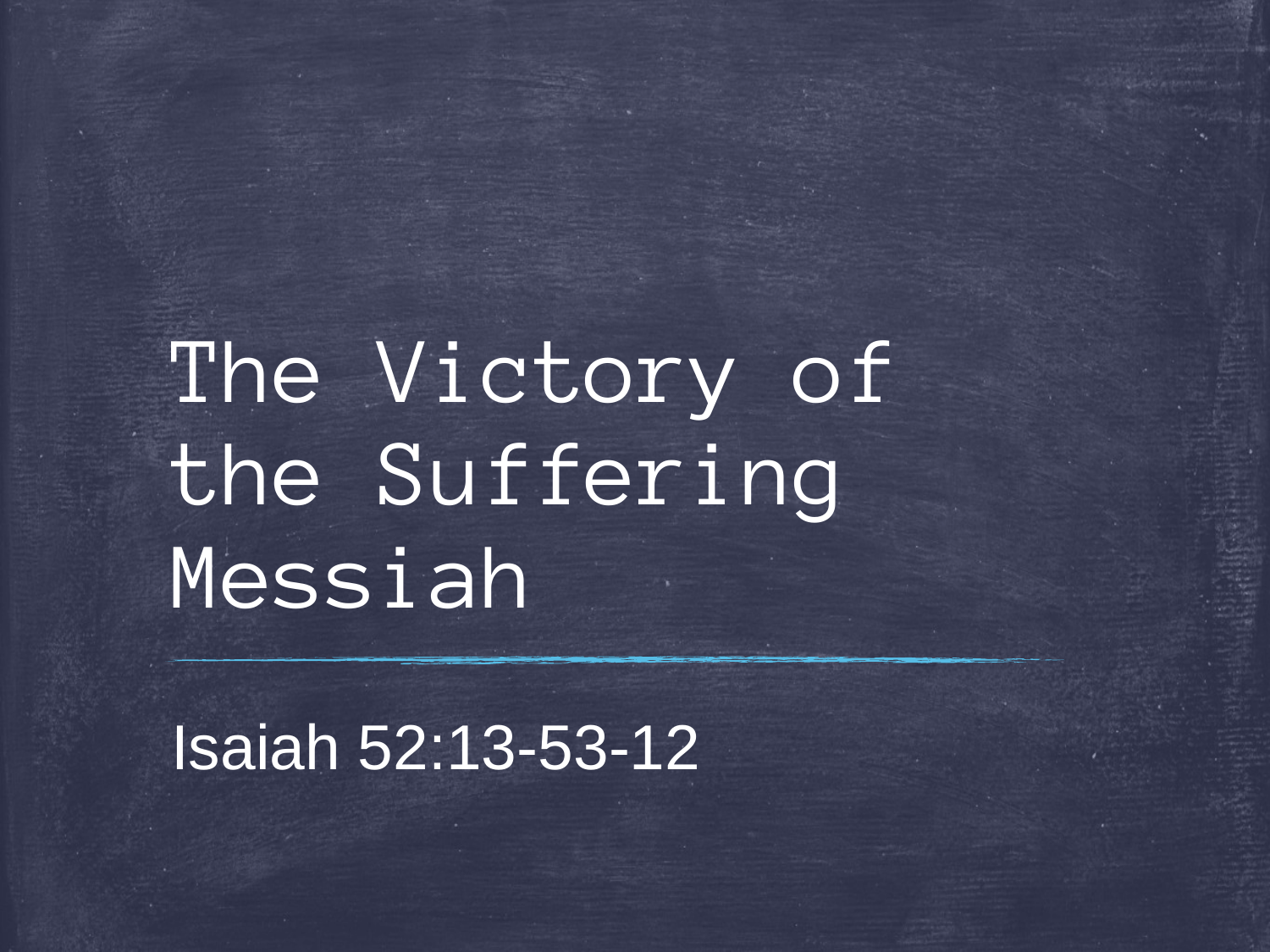

# The Victory of the Suffering Messiah
Isaiah 52:13-53-12